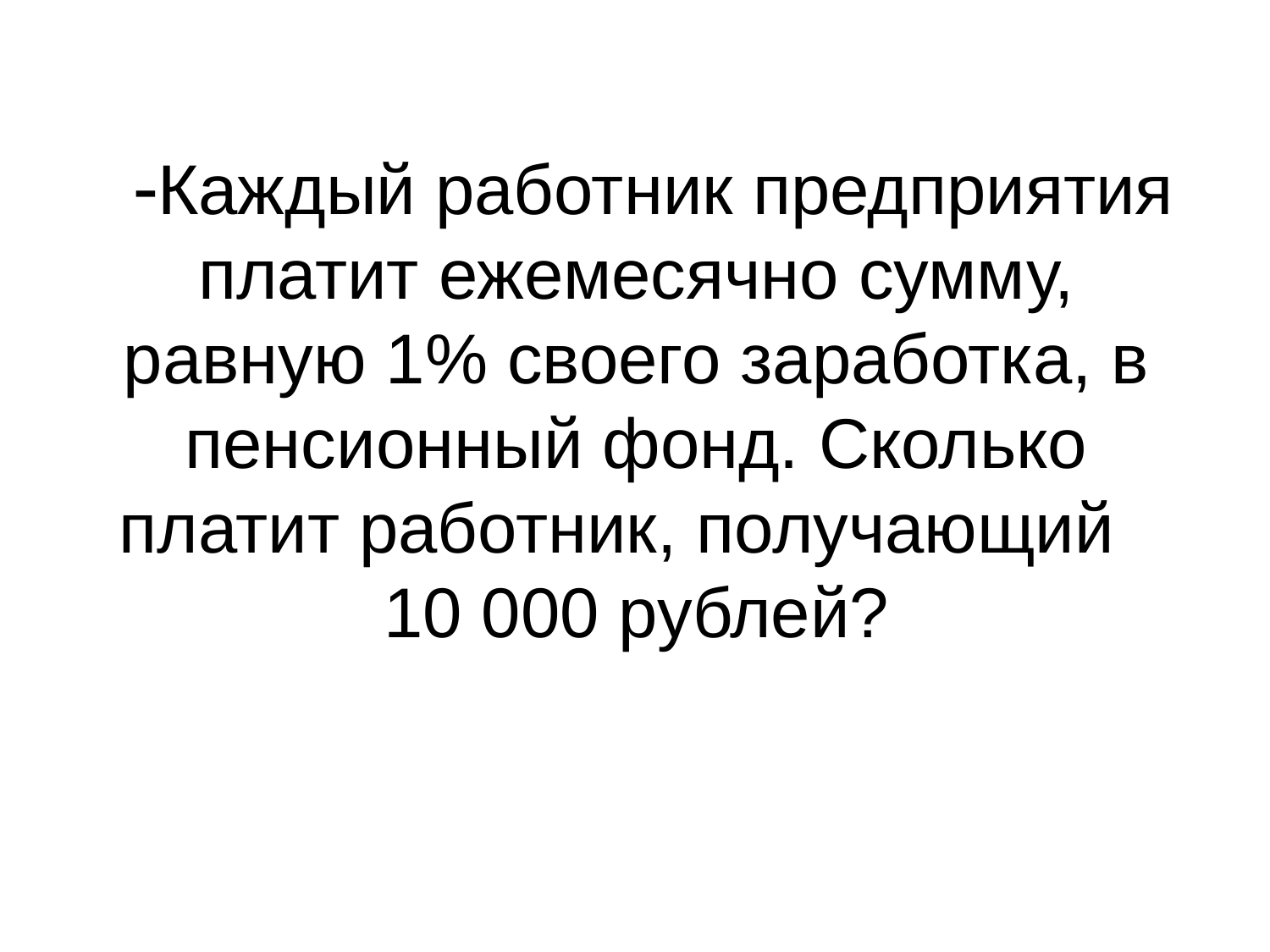

# −Каждый работник предприятия платит ежемесячно сумму, равную 1% своего заработка, в пенсионный фонд. Сколько платит работник, получающий 10 000 рублей?